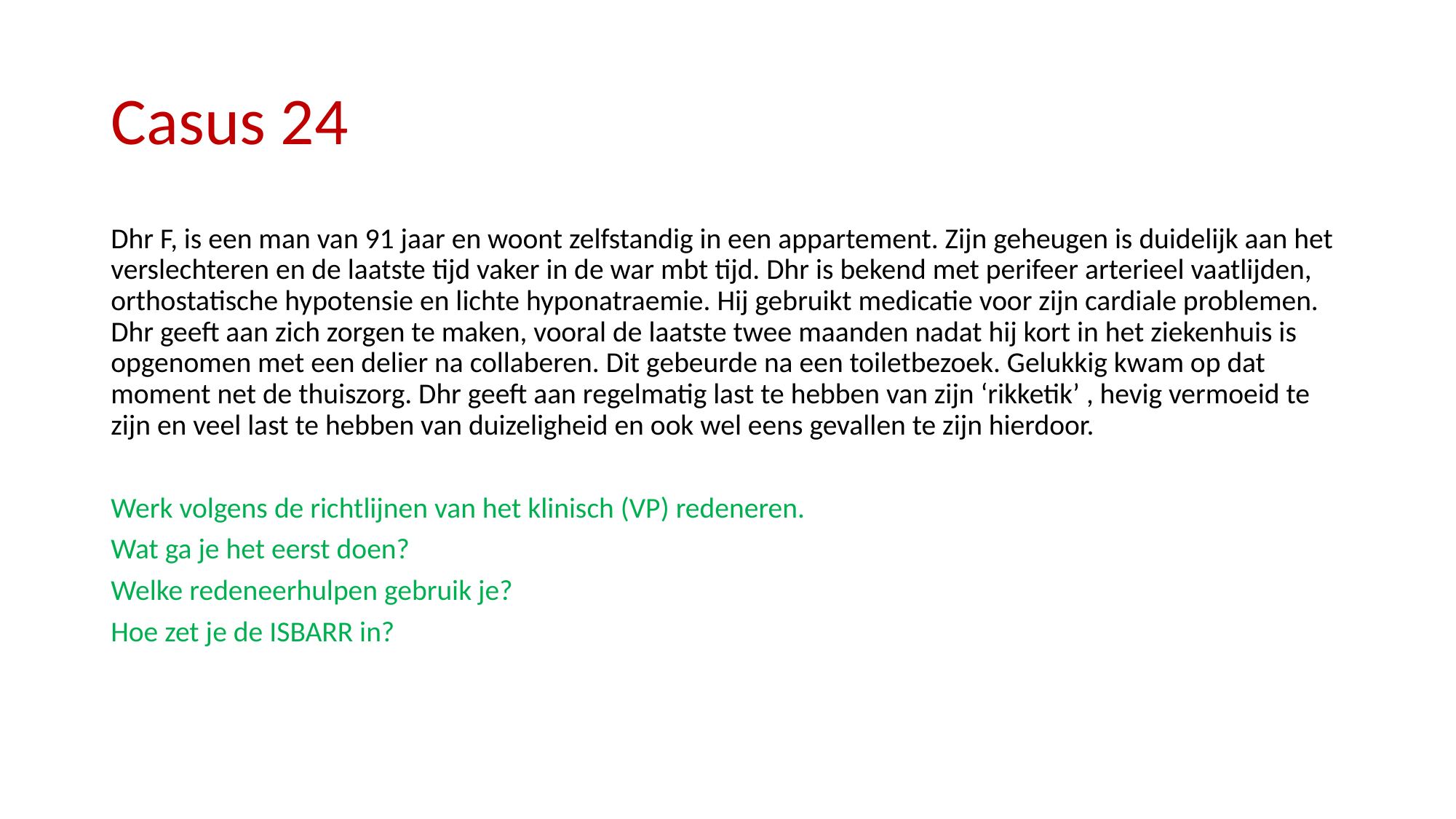

# Casus 24
Dhr F, is een man van 91 jaar en woont zelfstandig in een appartement. Zijn geheugen is duidelijk aan het verslechteren en de laatste tijd vaker in de war mbt tijd. Dhr is bekend met perifeer arterieel vaatlijden, orthostatische hypotensie en lichte hyponatraemie. Hij gebruikt medicatie voor zijn cardiale problemen. Dhr geeft aan zich zorgen te maken, vooral de laatste twee maanden nadat hij kort in het ziekenhuis is opgenomen met een delier na collaberen. Dit gebeurde na een toiletbezoek. Gelukkig kwam op dat moment net de thuiszorg. Dhr geeft aan regelmatig last te hebben van zijn ‘rikketik’ , hevig vermoeid te zijn en veel last te hebben van duizeligheid en ook wel eens gevallen te zijn hierdoor.

Werk volgens de richtlijnen van het klinisch (VP) redeneren.
Wat ga je het eerst doen?
Welke redeneerhulpen gebruik je?
Hoe zet je de ISBARR in?